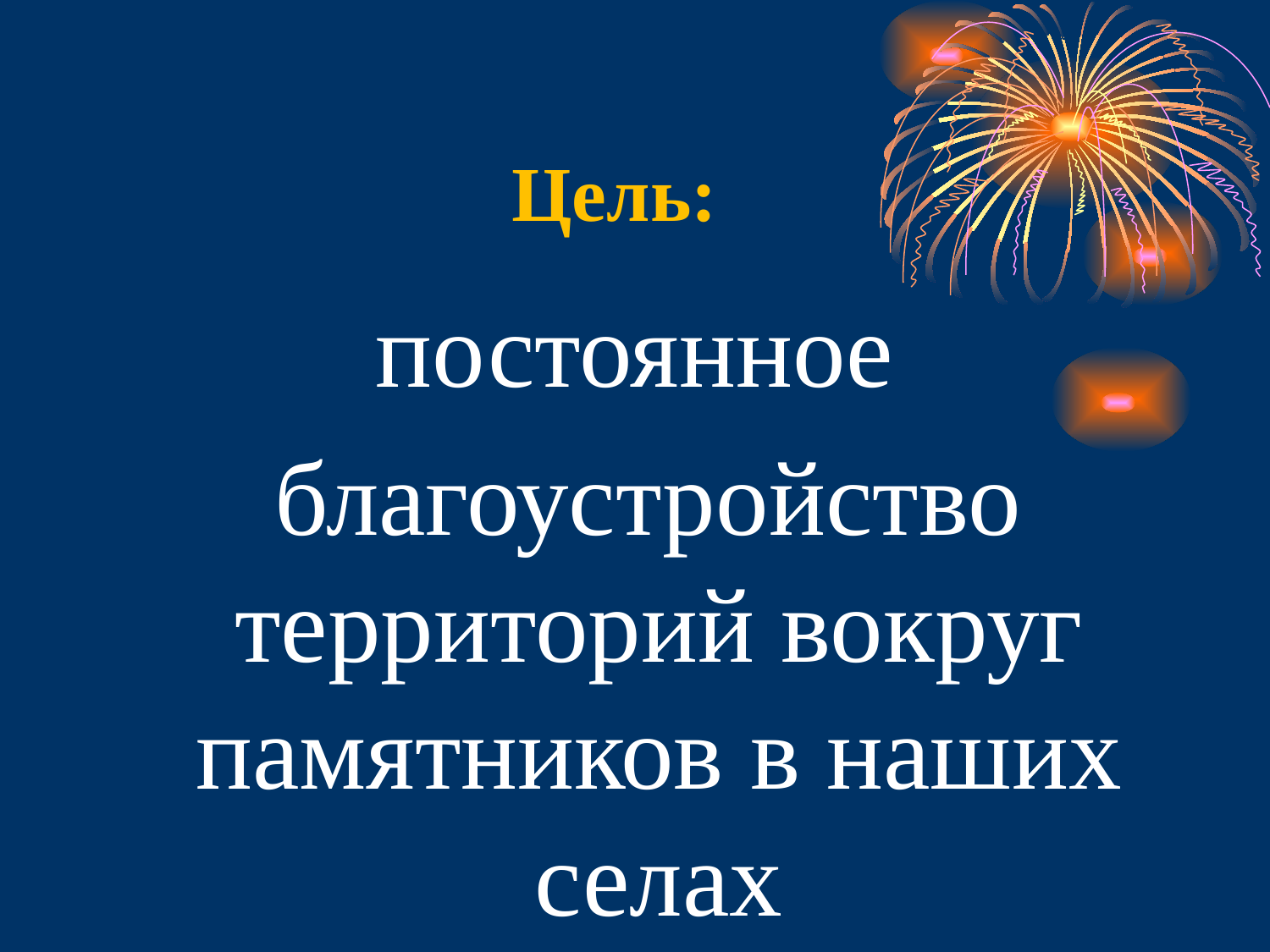

# Цель:
постоянное
 благоустройство территорий вокруг памятников в наших селах